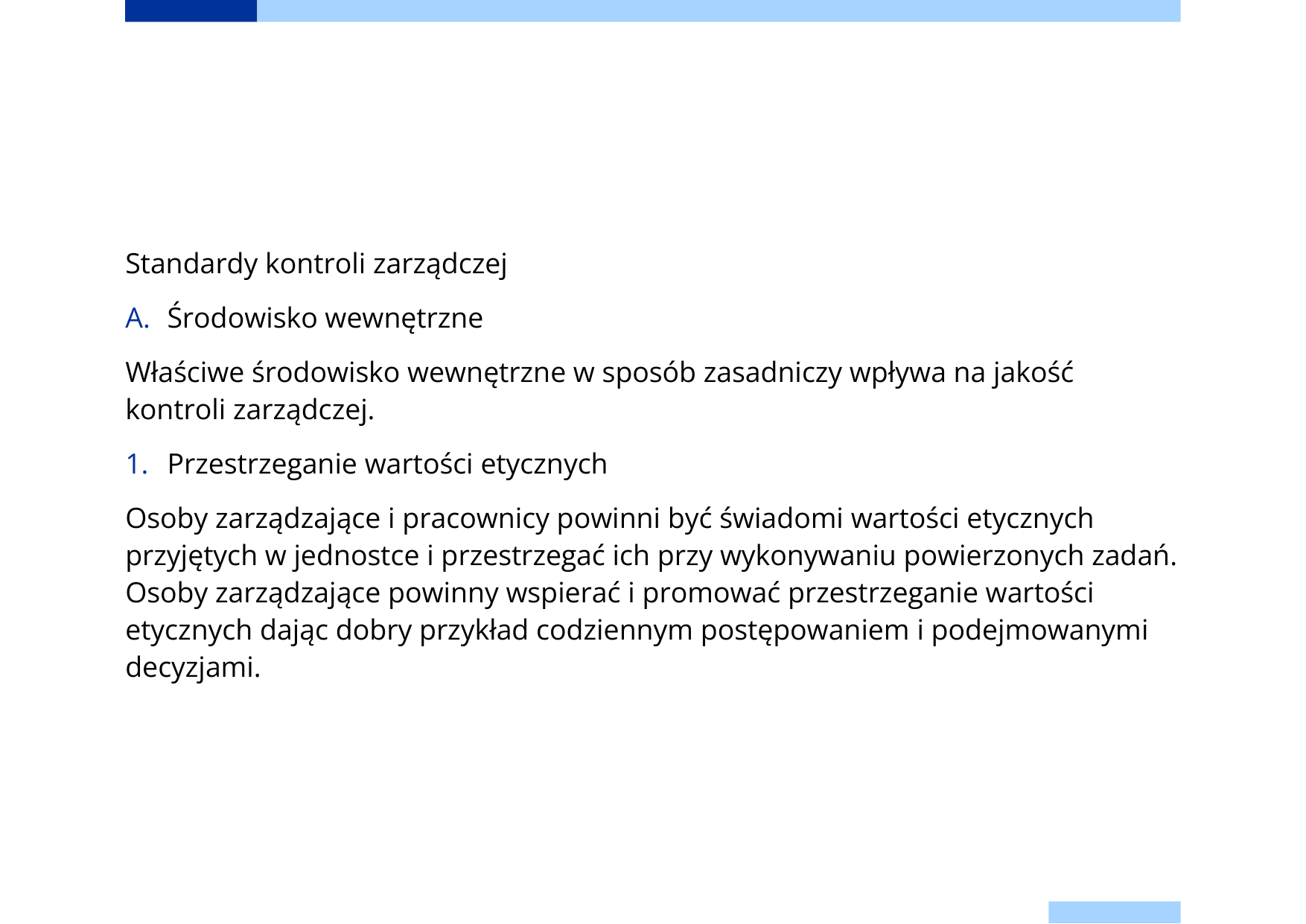

#
Standardy kontroli zarządczej
Środowisko wewnętrzne
Właściwe środowisko wewnętrzne w sposób zasadniczy wpływa na jakość kontroli zarządczej.
Przestrzeganie wartości etycznych
Osoby zarządzające i pracownicy powinni być świadomi wartości etycznych przyjętych w jednostce i przestrzegać ich przy wykonywaniu powierzonych zadań. Osoby zarządzające powinny wspierać i promować przestrzeganie wartości etycznych dając dobry przykład codziennym postępowaniem i podejmowanymi decyzjami.